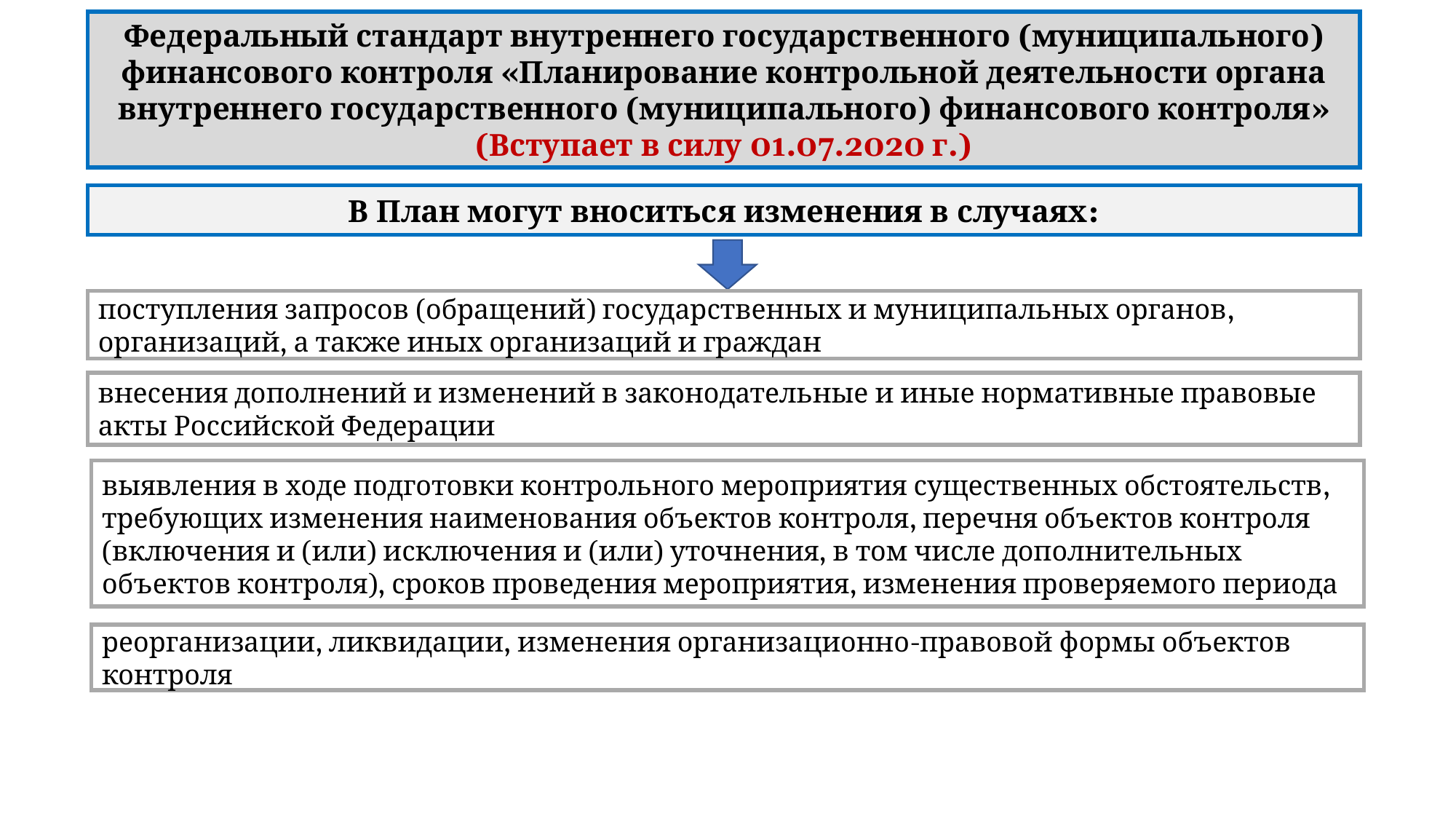

Федеральный стандарт внутреннего государственного (муниципального) финансового контроля «Планирование контрольной деятельности органа внутреннего государственного (муниципального) финансового контроля» (Вступает в силу 01.07.2020 г.)
В План могут вноситься изменения в случаях:

поступления запросов (обращений) государственных и муниципальных органов, организаций, а также иных организаций и граждан
внесения дополнений и изменений в законодательные и иные нормативные правовые акты Российской Федерации
выявления в ходе подготовки контрольного мероприятия существенных обстоятельств, требующих изменения наименования объектов контроля, перечня объектов контроля (включения и (или) исключения и (или) уточнения, в том числе дополнительных объектов контроля), сроков проведения мероприятия, изменения проверяемого периода
реорганизации, ликвидации, изменения организационно-правовой формы объектов контроля